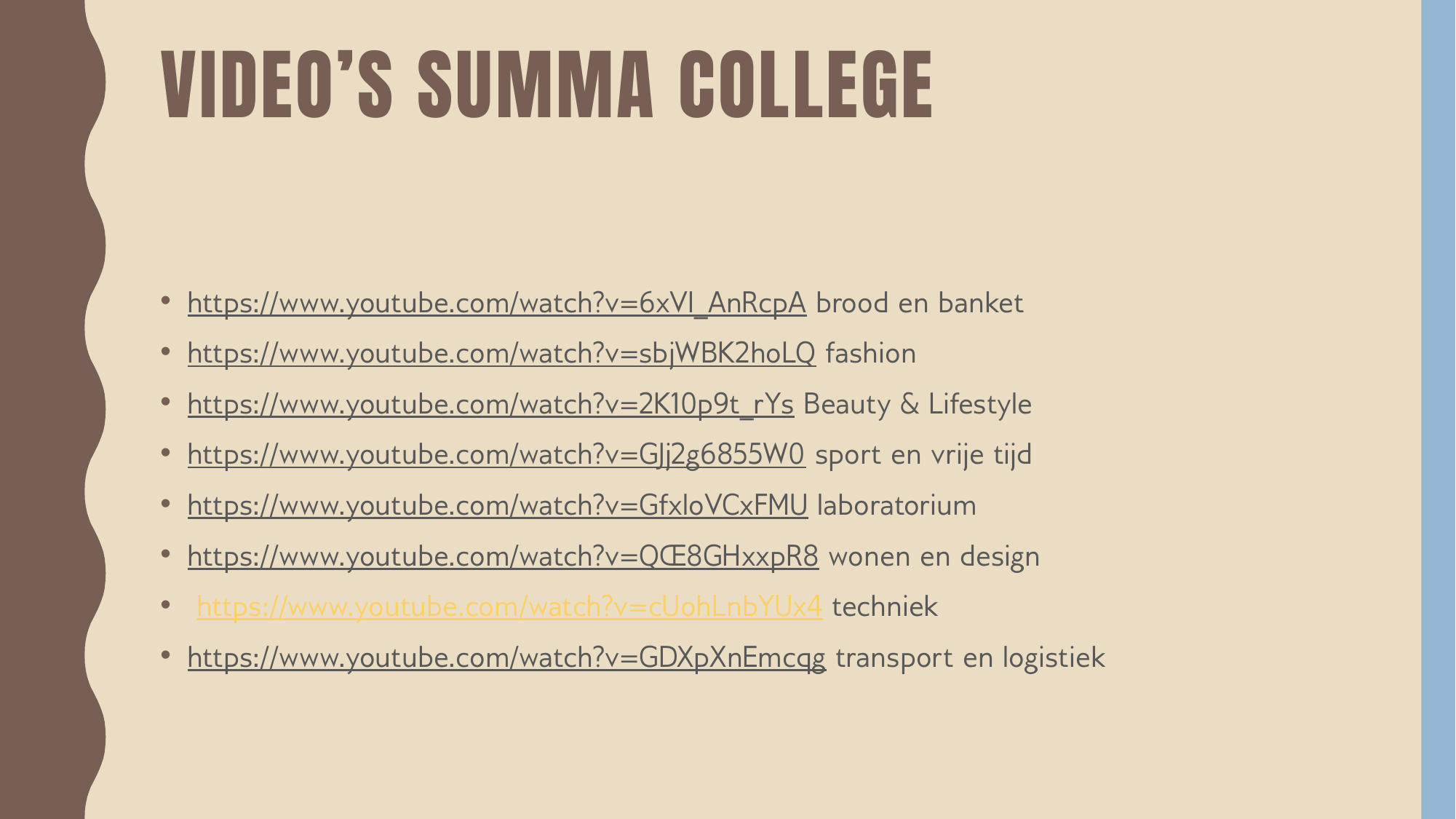

# Video’s Summa college
https://www.youtube.com/watch?v=6xVI_AnRcpA brood en banket
https://www.youtube.com/watch?v=sbjWBK2hoLQ fashion
https://www.youtube.com/watch?v=2K10p9t_rYs Beauty & Lifestyle
https://www.youtube.com/watch?v=GJj2g6855W0 sport en vrije tijd
https://www.youtube.com/watch?v=GfxloVCxFMU laboratorium
https://www.youtube.com/watch?v=QOe8GHxxpR8 wonen en design
 https://www.youtube.com/watch?v=cUohLnbYUx4 techniek
https://www.youtube.com/watch?v=GDXpXnEmcqg transport en logistiek